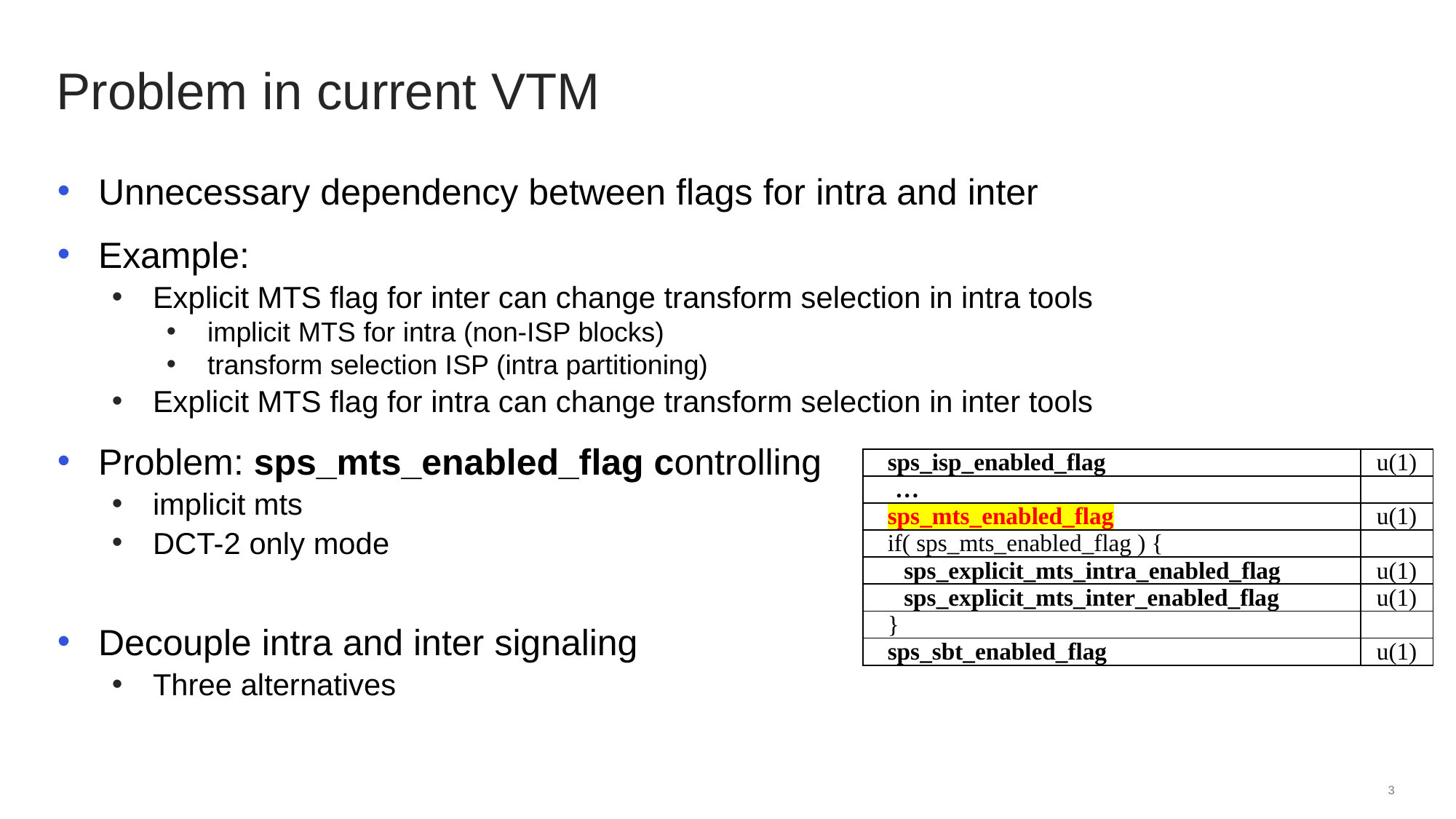

# Problem in current VTM
Unnecessary dependency between flags for intra and inter
Example:
Explicit MTS flag for inter can change transform selection in intra tools
implicit MTS for intra (non-ISP blocks)
transform selection ISP (intra partitioning)
Explicit MTS flag for intra can change transform selection in inter tools
Problem: sps_mts_enabled_flag controlling
implicit mts
DCT-2 only mode

Decouple intra and inter signaling
Three alternatives

| sps\_isp\_enabled\_flag | u(1) |
| --- | --- |
| … |  |
| sps\_mts\_enabled\_flag | u(1) |
| if( sps\_mts\_enabled\_flag ) { |  |
| sps\_explicit\_mts\_intra\_enabled\_flag | u(1) |
| sps\_explicit\_mts\_inter\_enabled\_flag | u(1) |
| } |  |
| sps\_sbt\_enabled\_flag | u(1) |